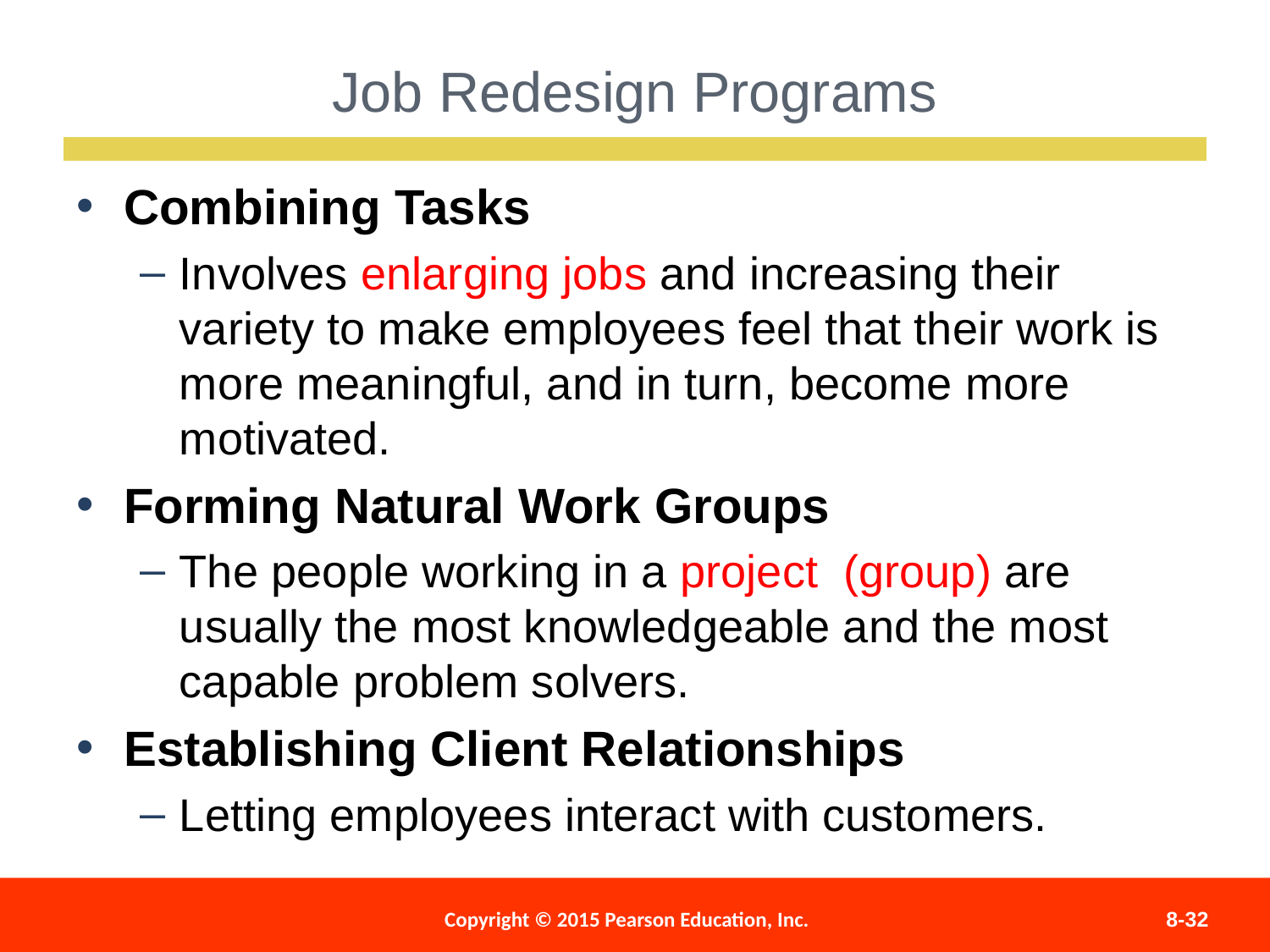

Job Redesign Programs
Combining Tasks
Involves enlarging jobs and increasing their variety to make employees feel that their work is more meaningful, and in turn, become more motivated.
Forming Natural Work Groups
The people working in a project  (group) are usually the most knowledgeable and the most capable problem solvers.
Establishing Client Relationships
Letting employees interact with customers.